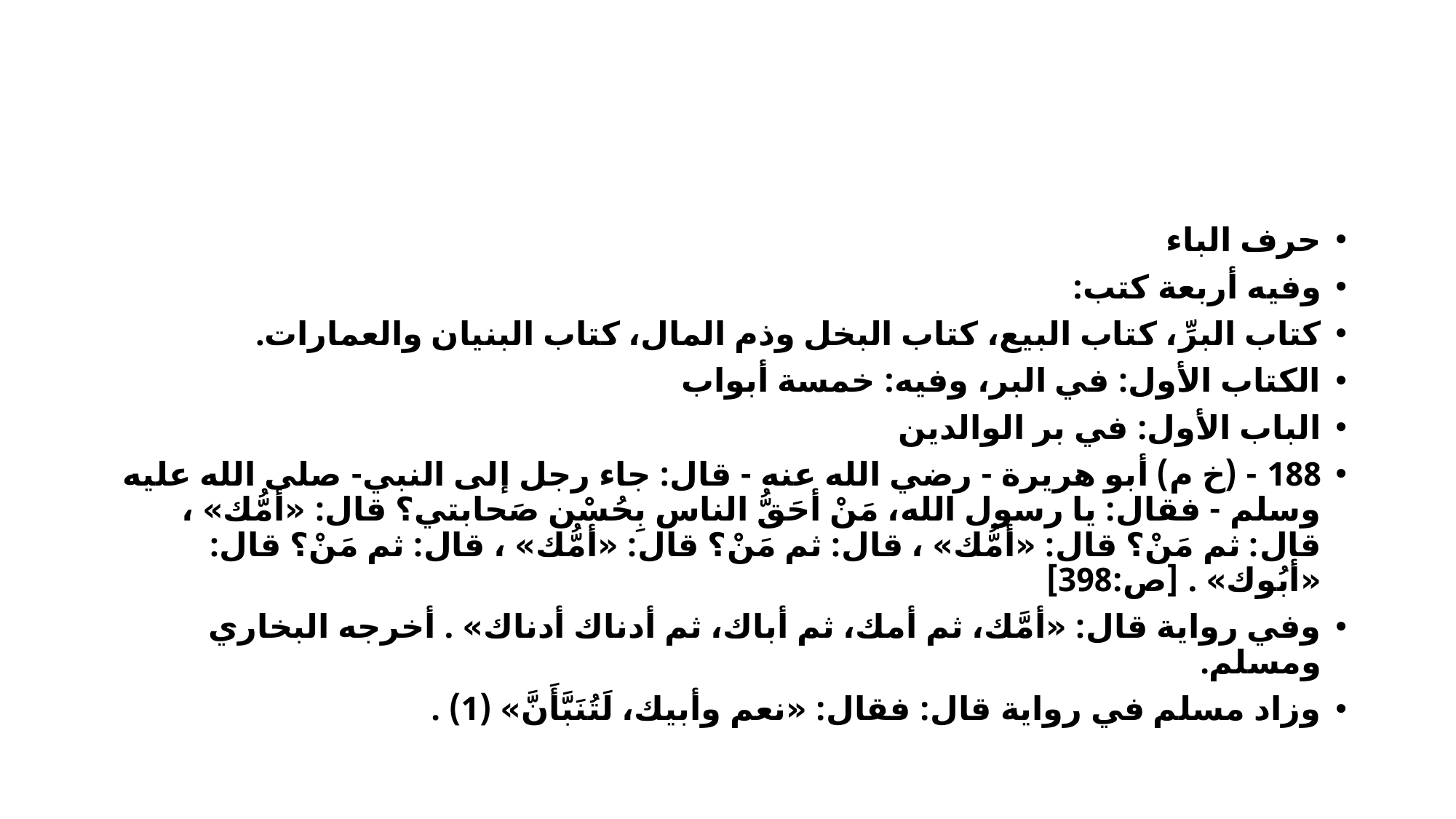

#
حرف الباء
وفيه أربعة كتب:
كتاب البرِّ، كتاب البيع، كتاب البخل وذم المال، كتاب البنيان والعمارات.
الكتاب الأول: في البر، وفيه: خمسة أبواب
الباب الأول: في بر الوالدين
188 - (خ م) أبو هريرة - رضي الله عنه - قال: جاء رجل إلى النبي- صلى الله عليه وسلم - فقال: يا رسول الله، مَنْ أحَقُّ الناس بِحُسْن صَحابتي؟ قال: «أمُّك» ، قال: ثم مَنْ؟ قال: «أمُّك» ، قال: ثم مَنْ؟ قال: «أمُّك» ، قال: ثم مَنْ؟ قال: «أبُوك» . [ص:398]
وفي رواية قال: «أمَّك، ثم أمك، ثم أباك، ثم أدناك أدناك» . أخرجه البخاري ومسلم.
وزاد مسلم في رواية قال: فقال: «نعم وأبيك، لَتُنَبَّأَنَّ» (1) .